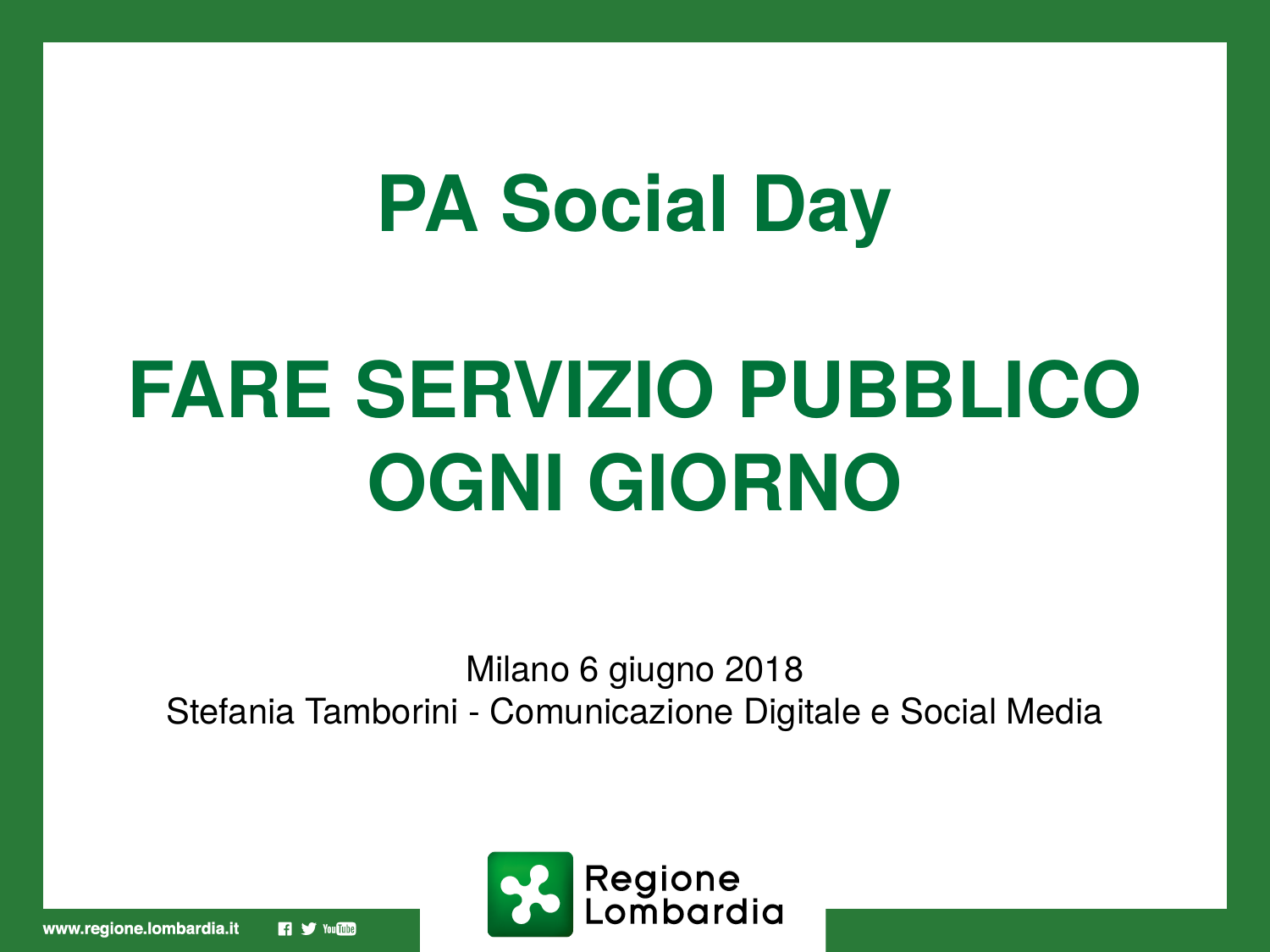

# PA Social Day FARE SERVIZIO PUBBLICO OGNI GIORNO
Milano 6 giugno 2018
Stefania Tamborini - Comunicazione Digitale e Social Media